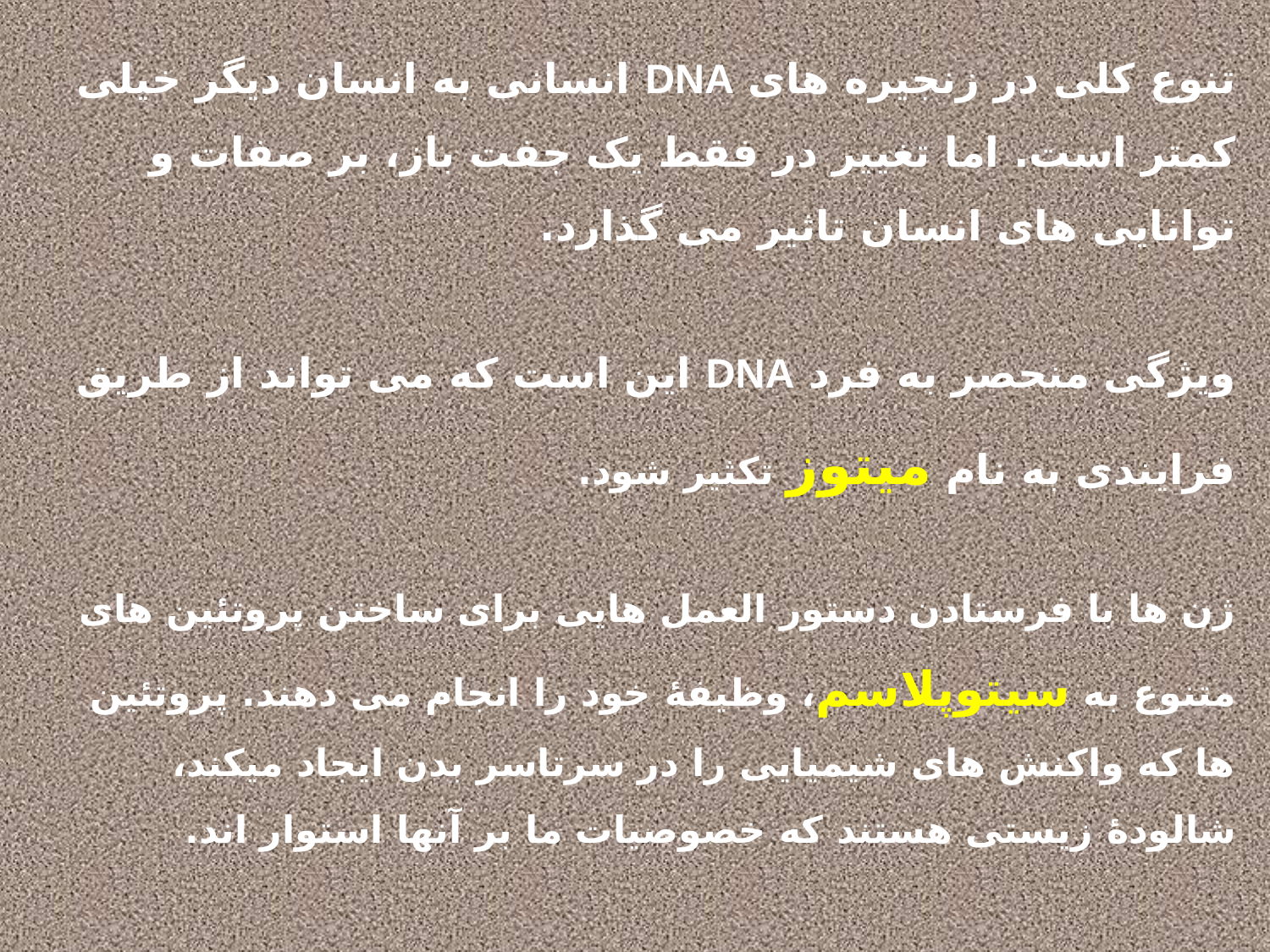

تنوع کلی در زنجیره های DNA انسانی به انسان دیگر خیلی کمتر است. اما تغییر در فقط یک جفت باز، بر صفات و توانایی های انسان تاثیر می گذارد.

ویژگی منحصر به فرد DNA این است که می تواند از طریق فرایندی به نام میتوز تکثیر شود.

ژن ها با فرستادن دستور العمل هایی برای ساختن پروتئین های متنوع به سیتوپلاسم، وظیفۀ خود را انجام می دهند. پروتئین ها که واکنش های شیمیایی را در سرتاسر بدن ایجاد میکند، شالودۀ زیستی هستند که خصوصیات ما بر آنها استوار اند.
www.modirkade.ir
5